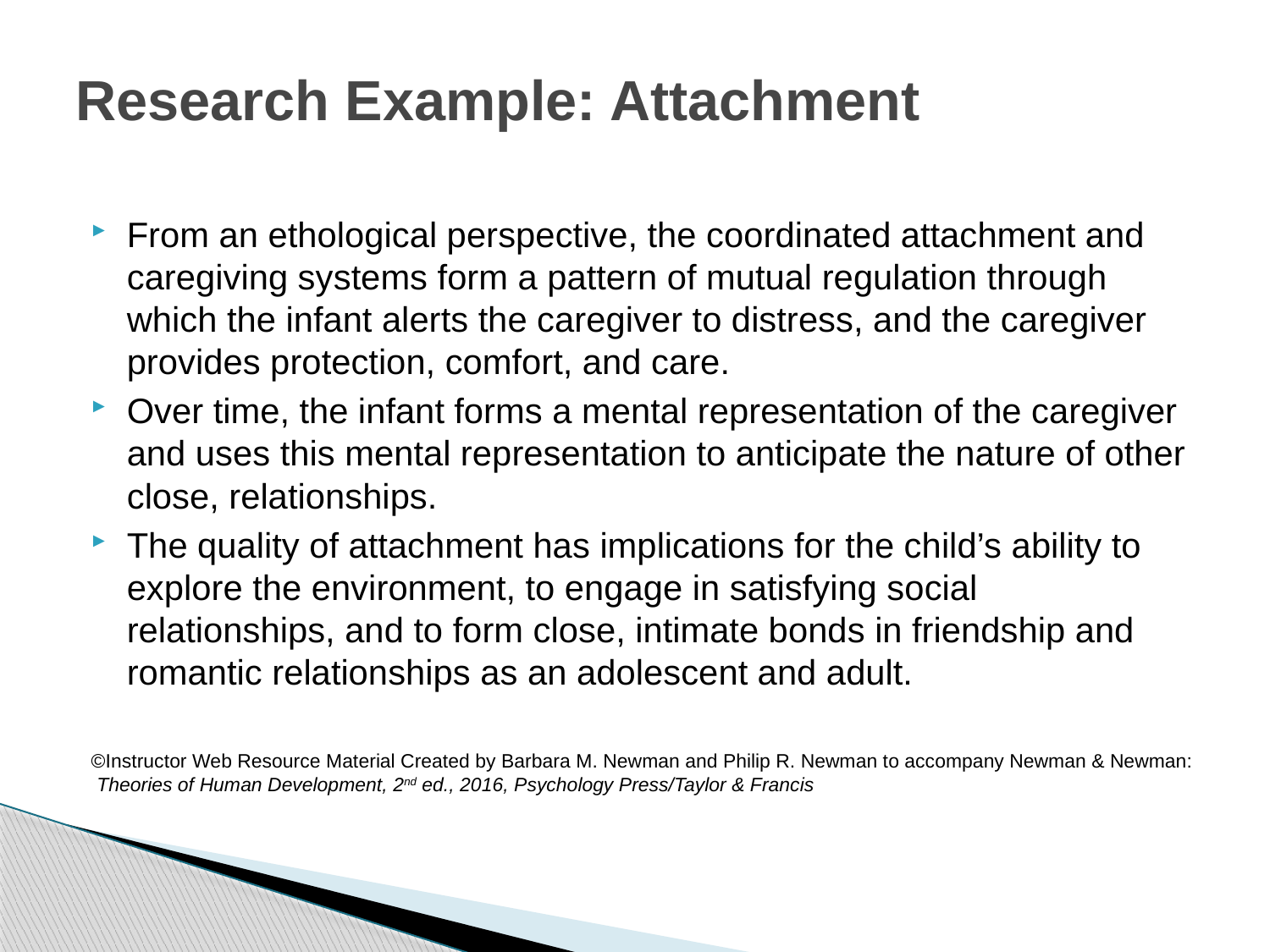

# Research Example: Attachment
From an ethological perspective, the coordinated attachment and caregiving systems form a pattern of mutual regulation through which the infant alerts the caregiver to distress, and the caregiver provides protection, comfort, and care.
Over time, the infant forms a mental representation of the caregiver and uses this mental representation to anticipate the nature of other close, relationships.
The quality of attachment has implications for the child’s ability to explore the environment, to engage in satisfying social relationships, and to form close, intimate bonds in friendship and romantic relationships as an adolescent and adult.

©Instructor Web Resource Material Created by Barbara M. Newman and Philip R. Newman to accompany Newman & Newman:  Theories of Human Development, 2nd ed., 2016, Psychology Press/Taylor & Francis